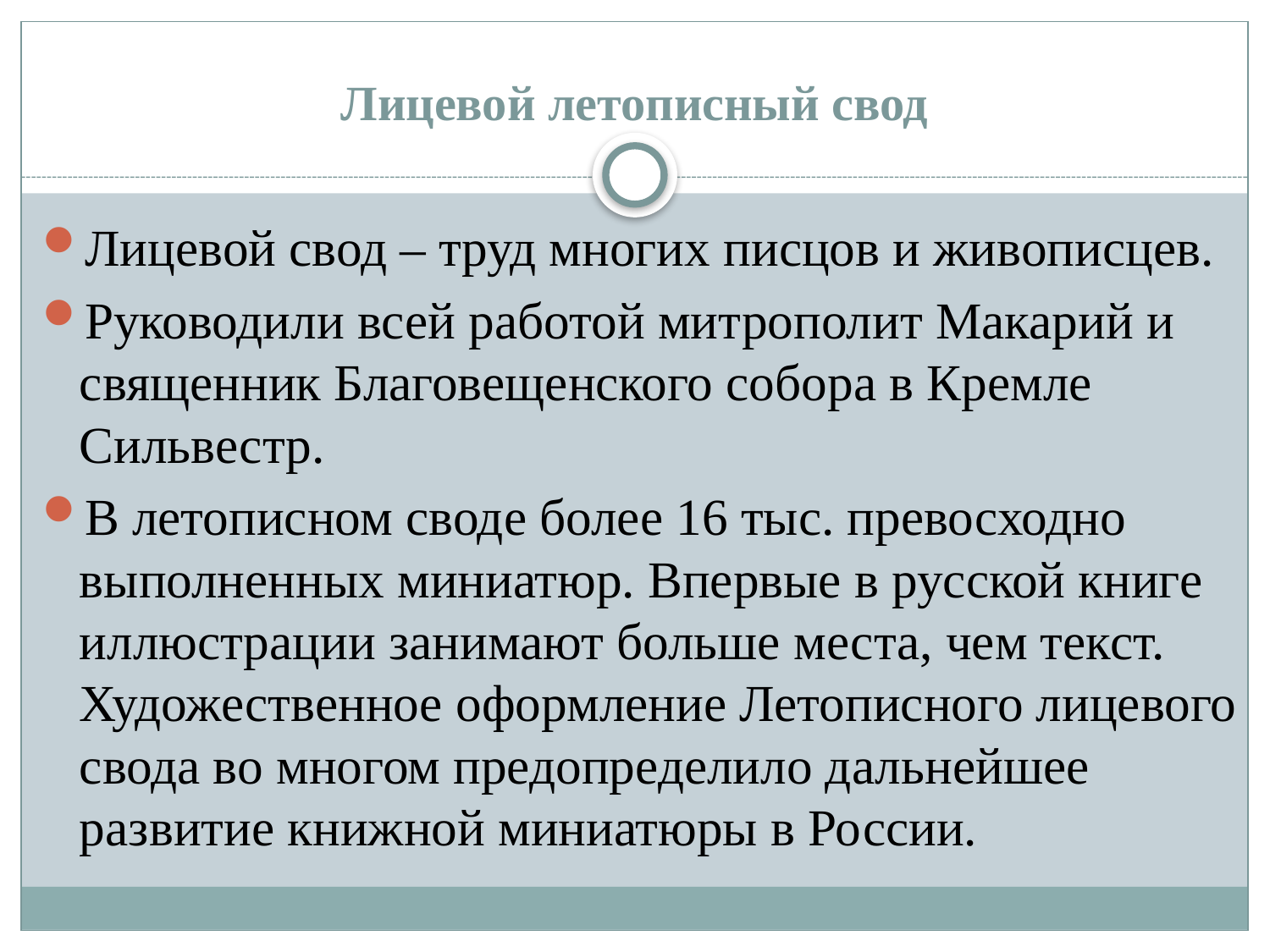

Лицевой летописный свод
Лицевой свод – труд многих писцов и живописцев.
Руководили всей работой митрополит Макарий и священник Благовещенского собора в Кремле Сильвестр.
В летописном своде более 16 тыс. превосходно выполненных миниатюр. Впервые в русской книге иллюстрации занимают больше места, чем текст. Художественное оформление Летописного лицевого свода во многом предопределило дальнейшее развитие книжной миниатюры в России.